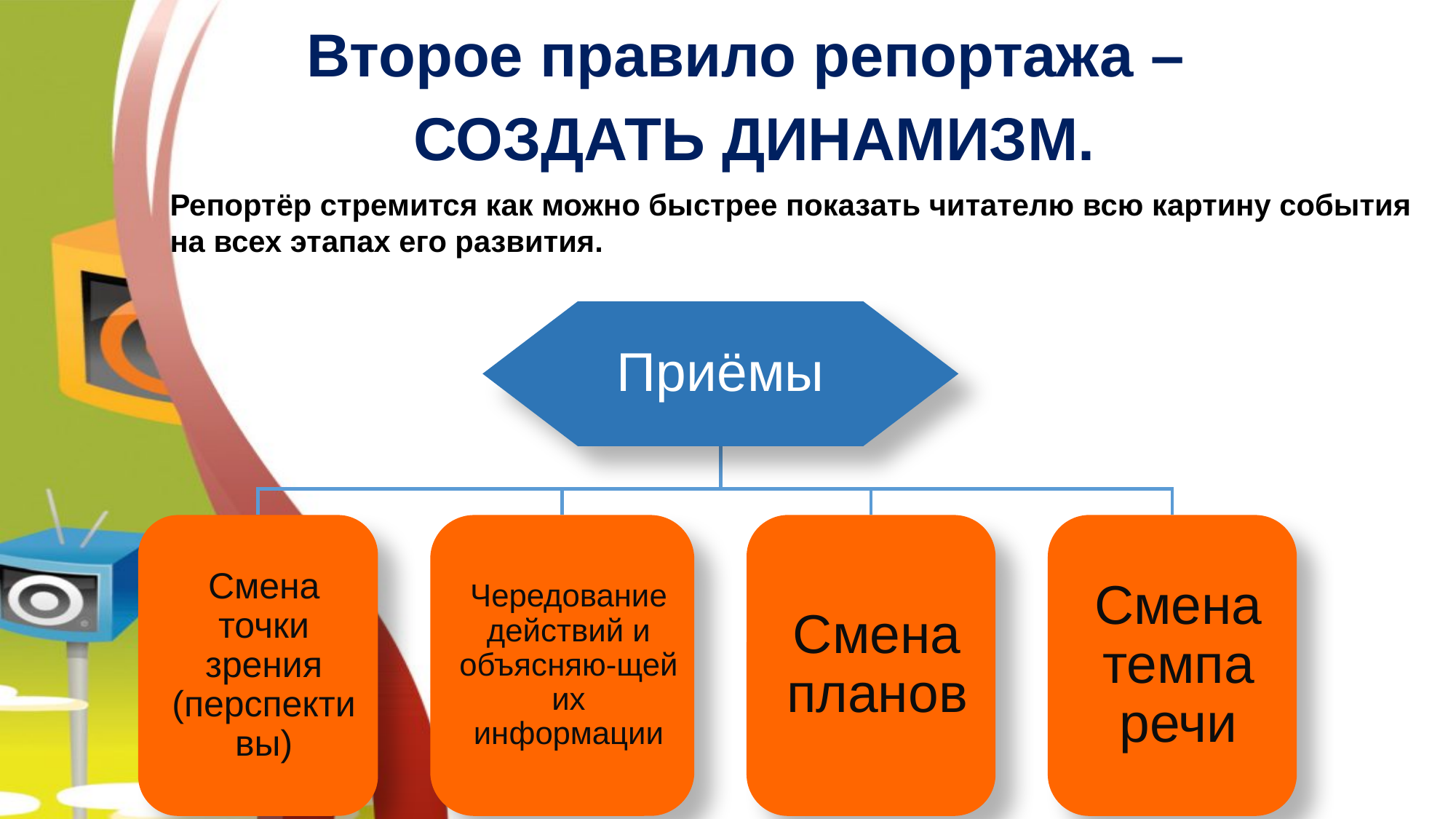

Второе правило репортажа –
СОЗДАТЬ ДИНАМИЗМ.
Репортёр стремится как можно быстрее показать читателю всю картину события на всех этапах его развития.
Приёмы
Смена точки зрения (перспективы)
Чередование действий и объясняю-щей их информации
Смена планов
Смена темпа речи